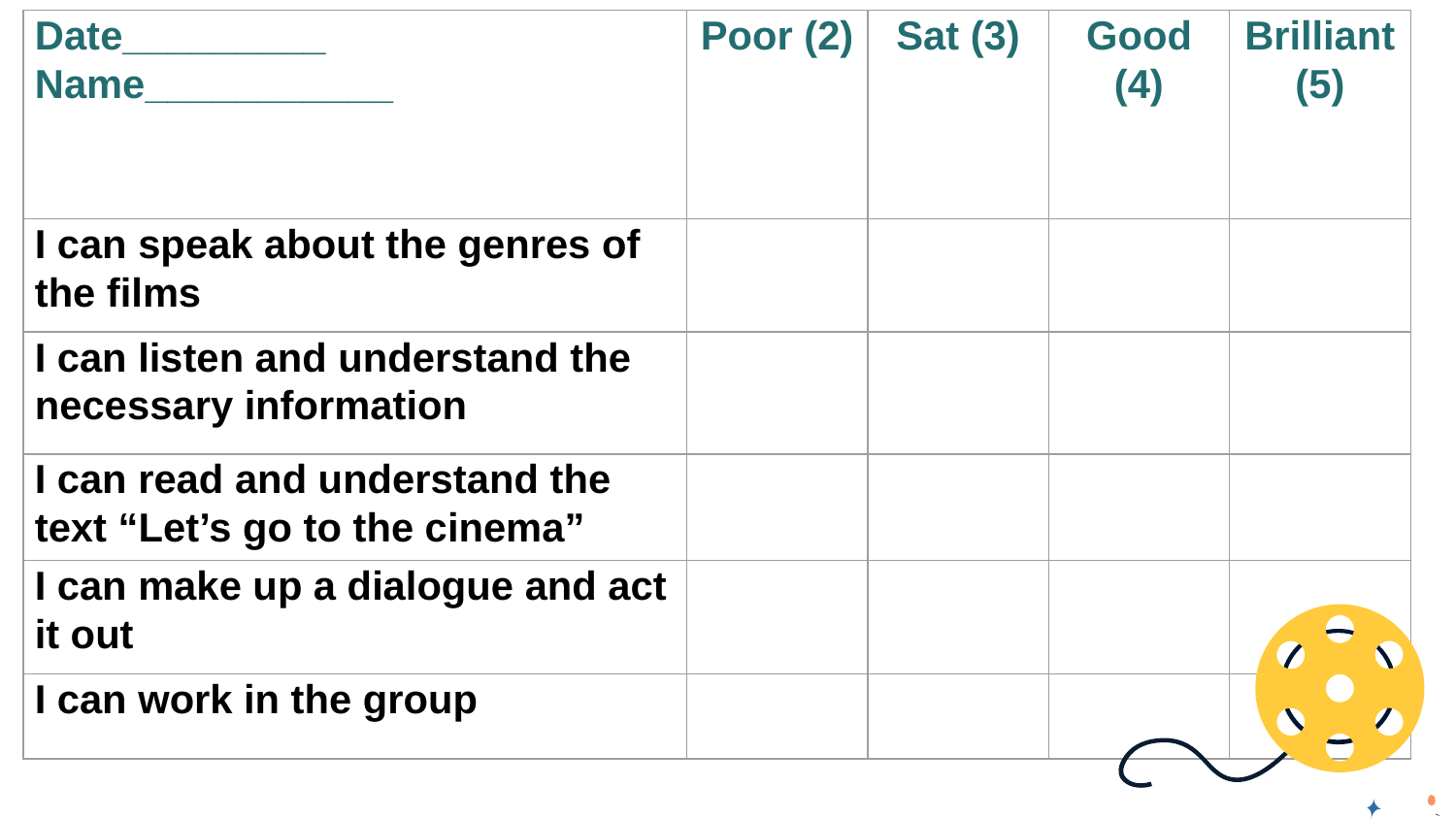

| Date\_\_\_\_\_\_\_\_\_ Name\_\_\_\_\_\_\_\_\_\_\_ | Poor (2) | Sat (3) | Good (4) | Brilliant (5) |
| --- | --- | --- | --- | --- |
| I can speak about the genres of the films |  |  |  |  |
| I can listen and understand the necessary information |  |  |  |  |
| I can read and understand the text “Let’s go to the cinema” |  |  |  |  |
| I can make up a dialogue and act it out |  |  |  |  |
| I can work in the group |  |  |  |  |